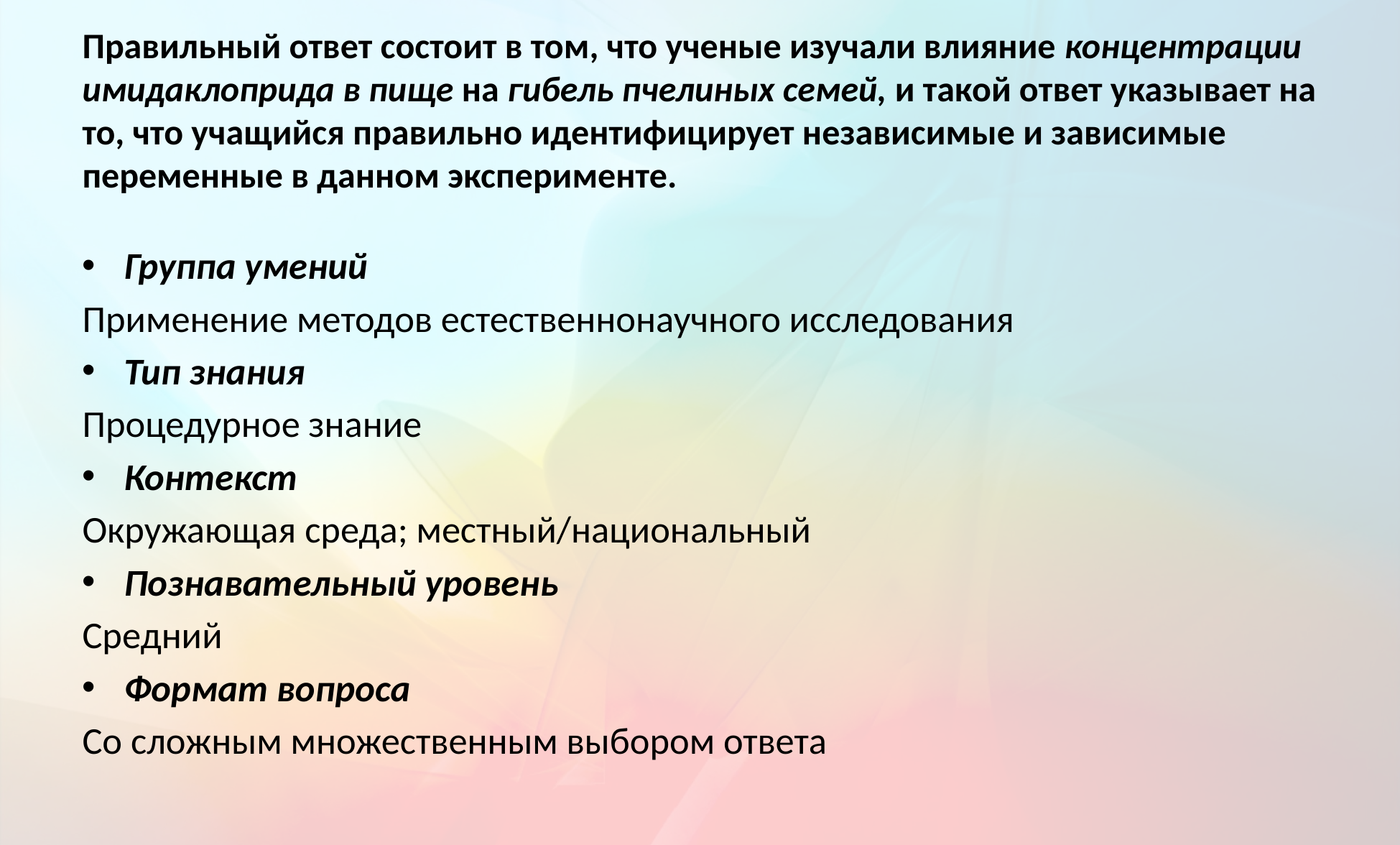

# Правильный ответ состоит в том, что ученые изучали влияние концентрации имидаклоприда в пище на гибель пчелиных семей, и такой ответ указывает на то, что учащийся правильно идентифицирует независимые и зависимые переменные в данном эксперименте.
Группа умений
Применение методов естественнонаучного исследования
Тип знания
Процедурное знание
Контекст
Окружающая среда; местный/национальный
Познавательный уровень
Средний
Формат вопроса
Со сложным множественным выбором ответа